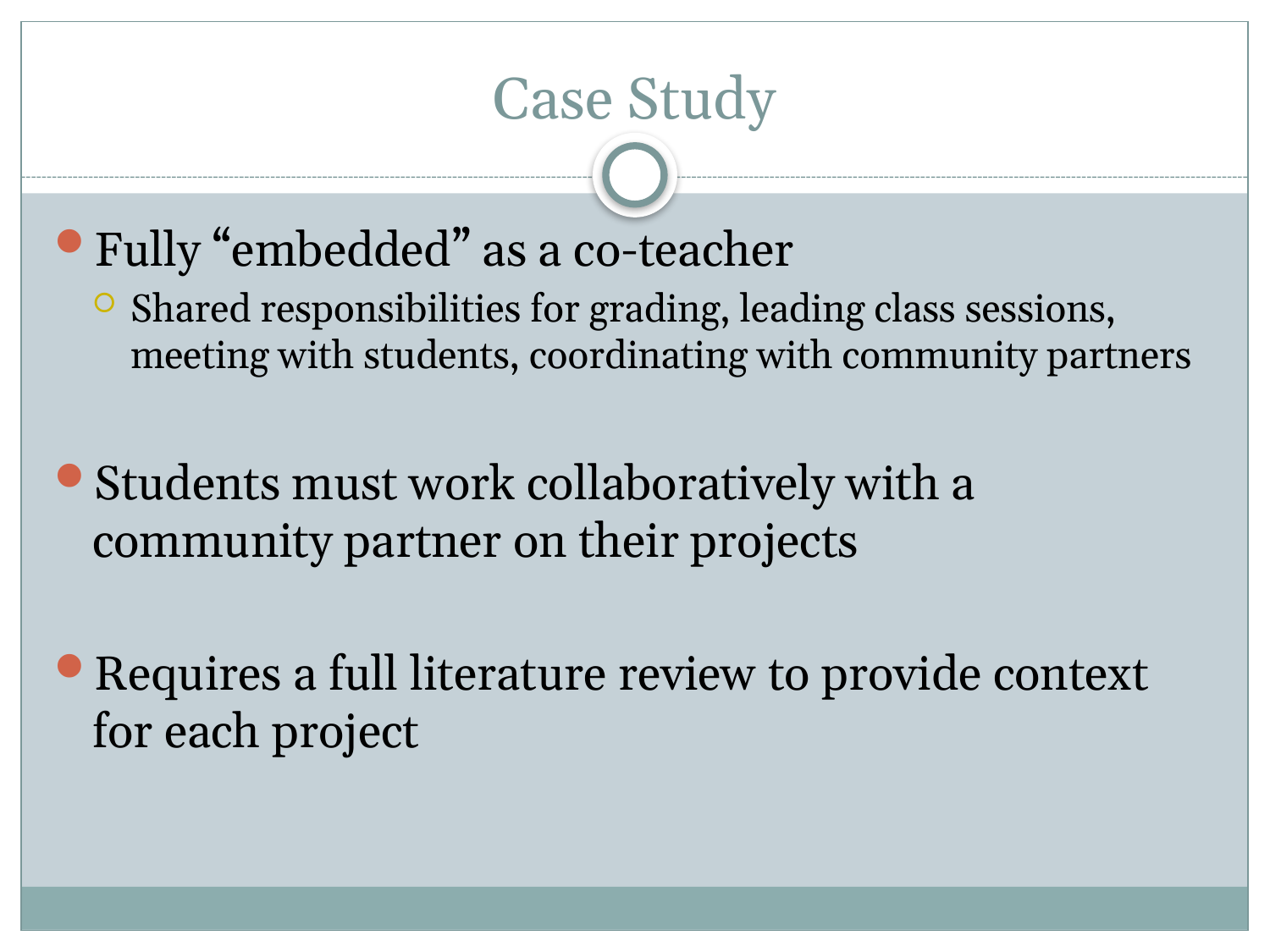

# Case Study
Fully “embedded” as a co-teacher
Shared responsibilities for grading, leading class sessions, meeting with students, coordinating with community partners

Students must work collaboratively with a community partner on their projects

Requires a full literature review to provide context for each project